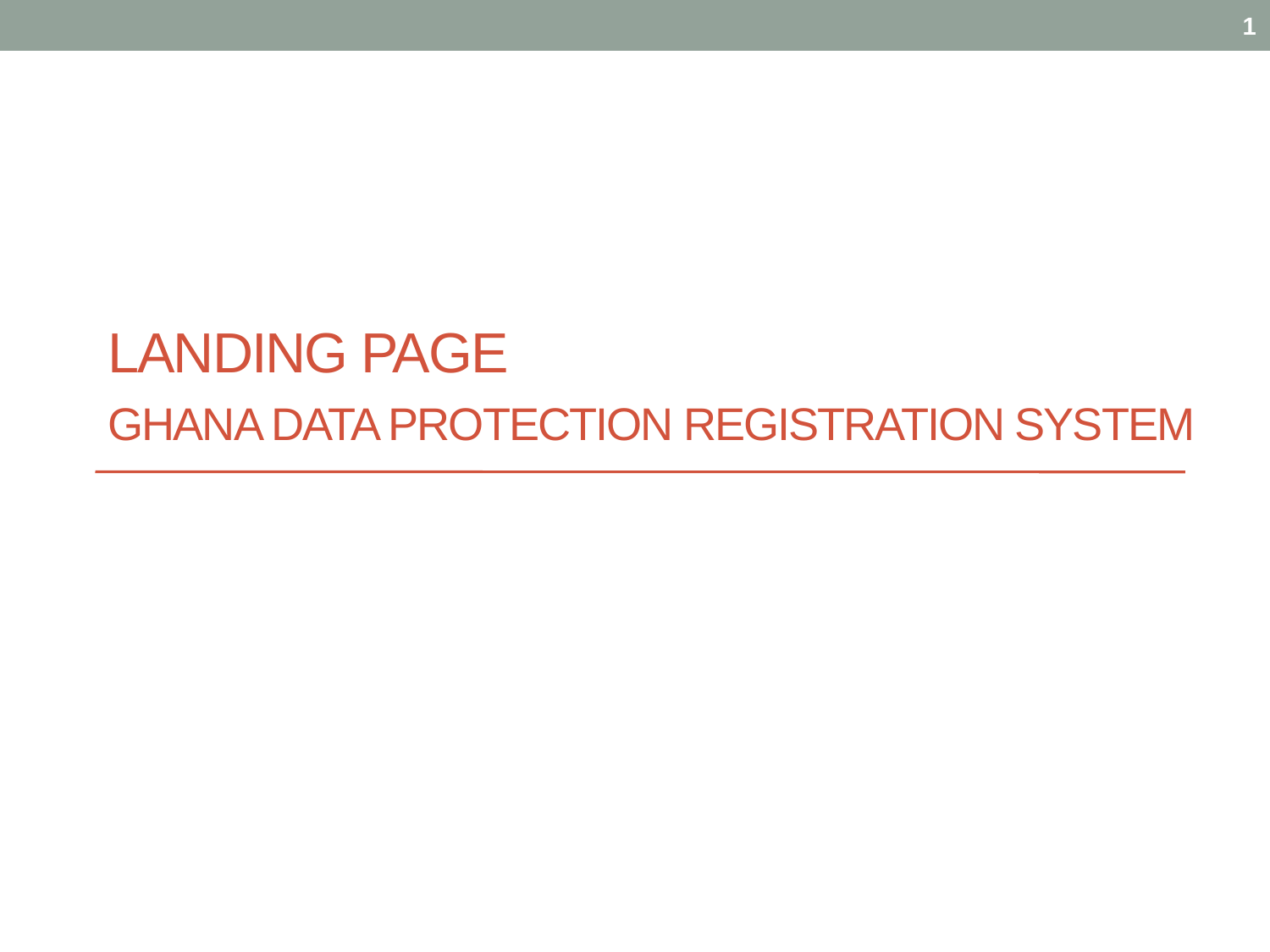

1
# Landing Page Ghana Data Protection Registration System